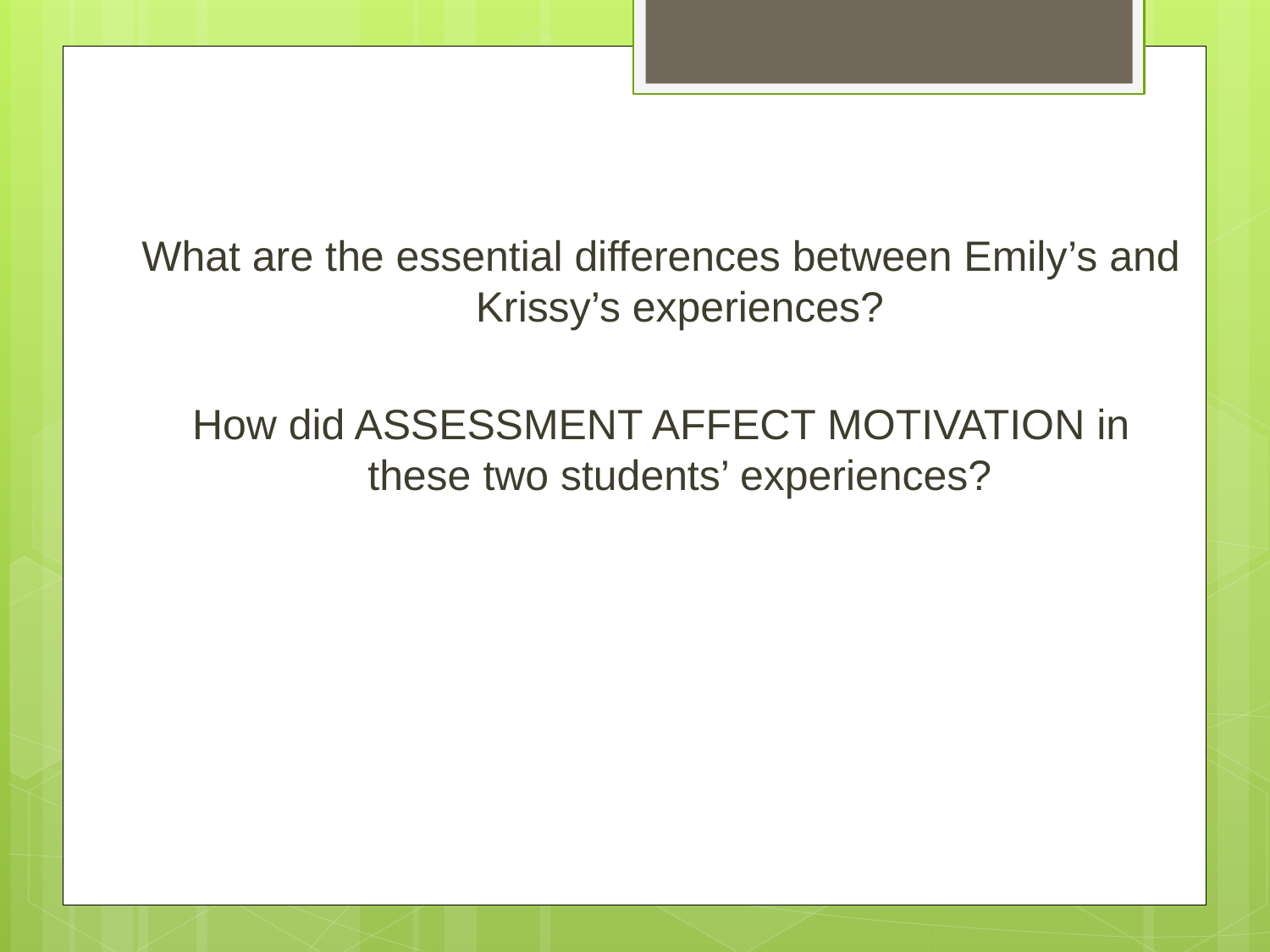

What are the essential differences between Emily’s and Krissy’s experiences?

How did ASSESSMENT AFFECT MOTIVATION in these two students’ experiences?